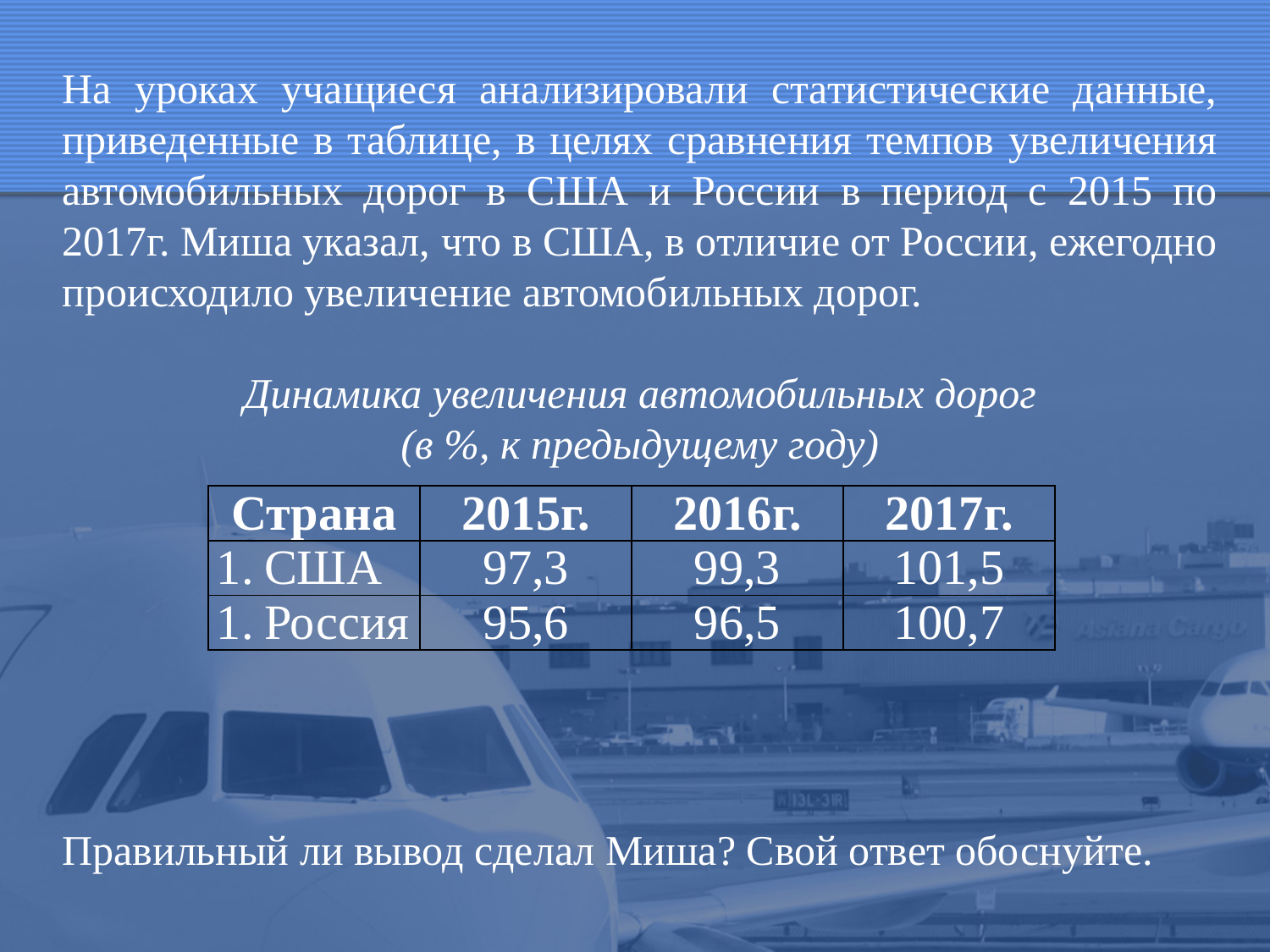

На уроках учащиеся анализировали статистические данные, приведенные в таблице, в целях сравнения темпов увеличения автомобильных дорог в США и России в период с 2015 по 2017г. Миша указал, что в США, в отличие от России, ежегодно происходило увеличение автомобильных дорог.

Динамика увеличения автомобильных дорог
(в %, к предыдущему году)

Правильный ли вывод сделал Миша? Свой ответ обоснуйте.
| Страна | 2015г. | 2016г. | 2017г. |
| --- | --- | --- | --- |
| США | 97,3 | 99,3 | 101,5 |
| Россия | 95,6 | 96,5 | 100,7 |